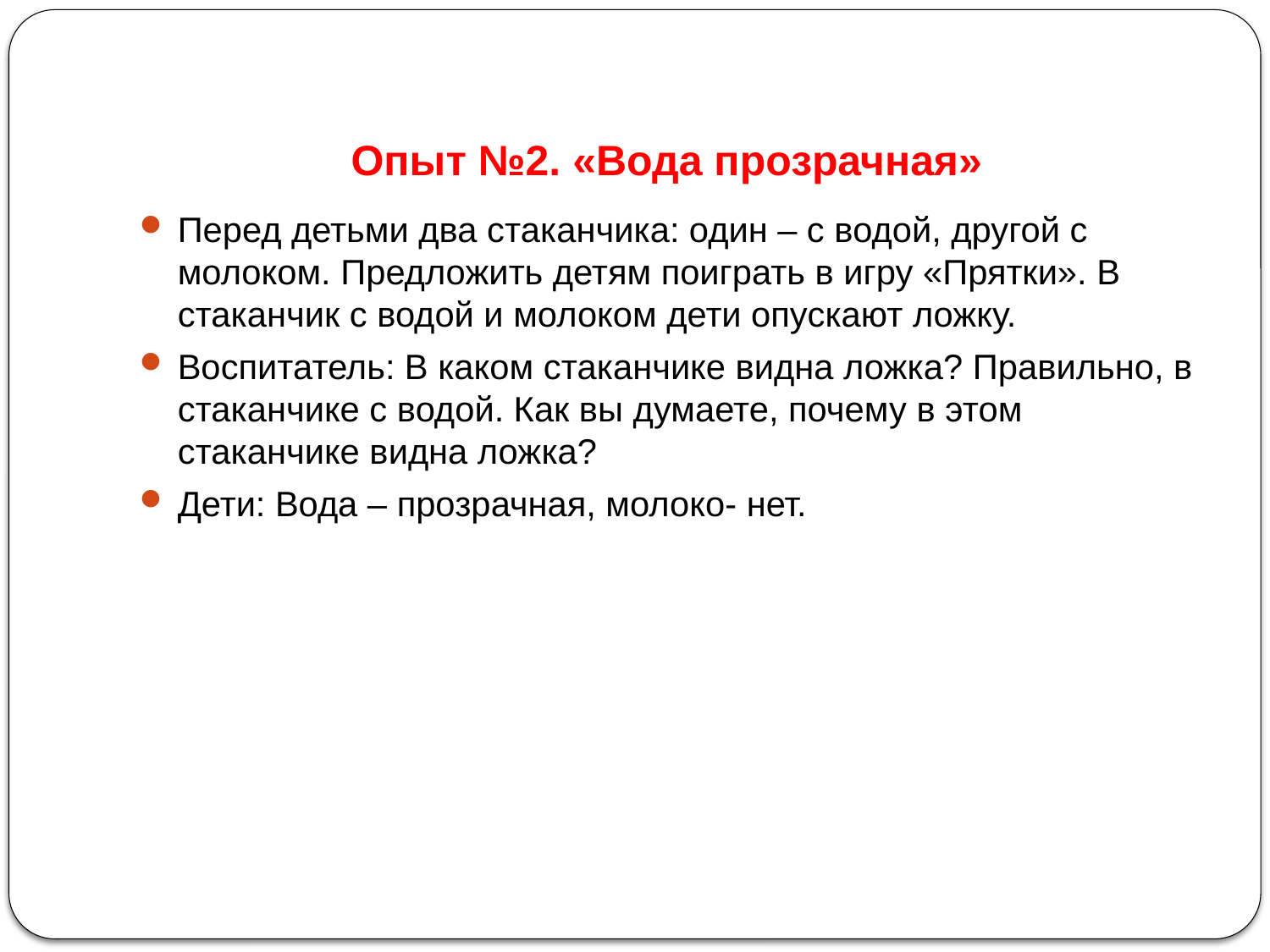

# Опыт №2. «Вода прозрачная»
Перед детьми два стаканчика: один – с водой, другой с молоком. Предложить детям поиграть в игру «Прятки». В стаканчик с водой и молоком дети опускают ложку.
Воспитатель: В каком стаканчике видна ложка? Правильно, в стаканчике с водой. Как вы думаете, почему в этом стаканчике видна ложка?
Дети: Вода – прозрачная, молоко- нет.